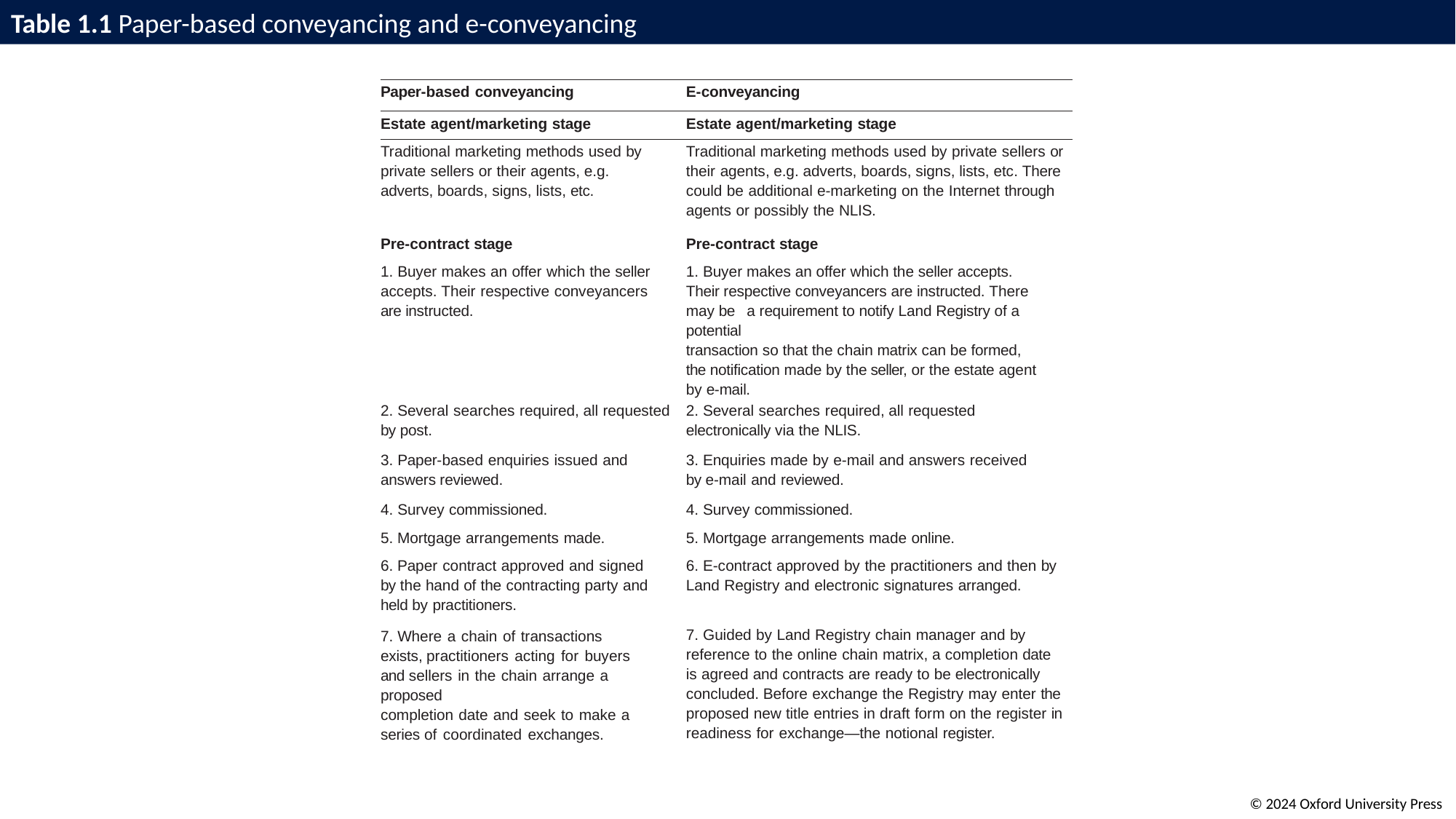

# Table 1.1 Paper-based conveyancing and e-conveyancing
| Paper-based conveyancing | E-conveyancing |
| --- | --- |
| Estate agent/marketing stage | Estate agent/marketing stage |
| Traditional marketing methods used by private sellers or their agents, e.g. adverts, boards, signs, lists, etc. | Traditional marketing methods used by private sellers or their agents, e.g. adverts, boards, signs, lists, etc. There could be additional e-marketing on the Internet through agents or possibly the NLIS. |
| Pre-contract stage | Pre-contract stage |
| 1. Buyer makes an offer which the seller accepts. Their respective conveyancers are instructed. | 1. Buyer makes an offer which the seller accepts. Their respective conveyancers are instructed. There may be a requirement to notify Land Registry of a potential transaction so that the chain matrix can be formed, the notification made by the seller, or the estate agent by e-mail. |
| 2. Several searches required, all requested by post. | 2. Several searches required, all requested electronically via the NLIS. |
| 3. Paper-based enquiries issued and answers reviewed. | 3. Enquiries made by e-mail and answers received by e-mail and reviewed. |
| 4. Survey commissioned. | 4. Survey commissioned. |
| 5. Mortgage arrangements made. | 5. Mortgage arrangements made online. |
| 6. Paper contract approved and signed by the hand of the contracting party and held by practitioners. | 6. E-contract approved by the practitioners and then by Land Registry and electronic signatures arranged. |
| 7. Where a chain of transactions exists, practitioners acting for buyers and sellers in the chain arrange a proposed completion date and seek to make a series of coordinated exchanges. | 7. Guided by Land Registry chain manager and by reference to the online chain matrix, a completion date is agreed and contracts are ready to be electronically concluded. Before exchange the Registry may enter the proposed new title entries in draft form on the register in readiness for exchange—the notional register. |